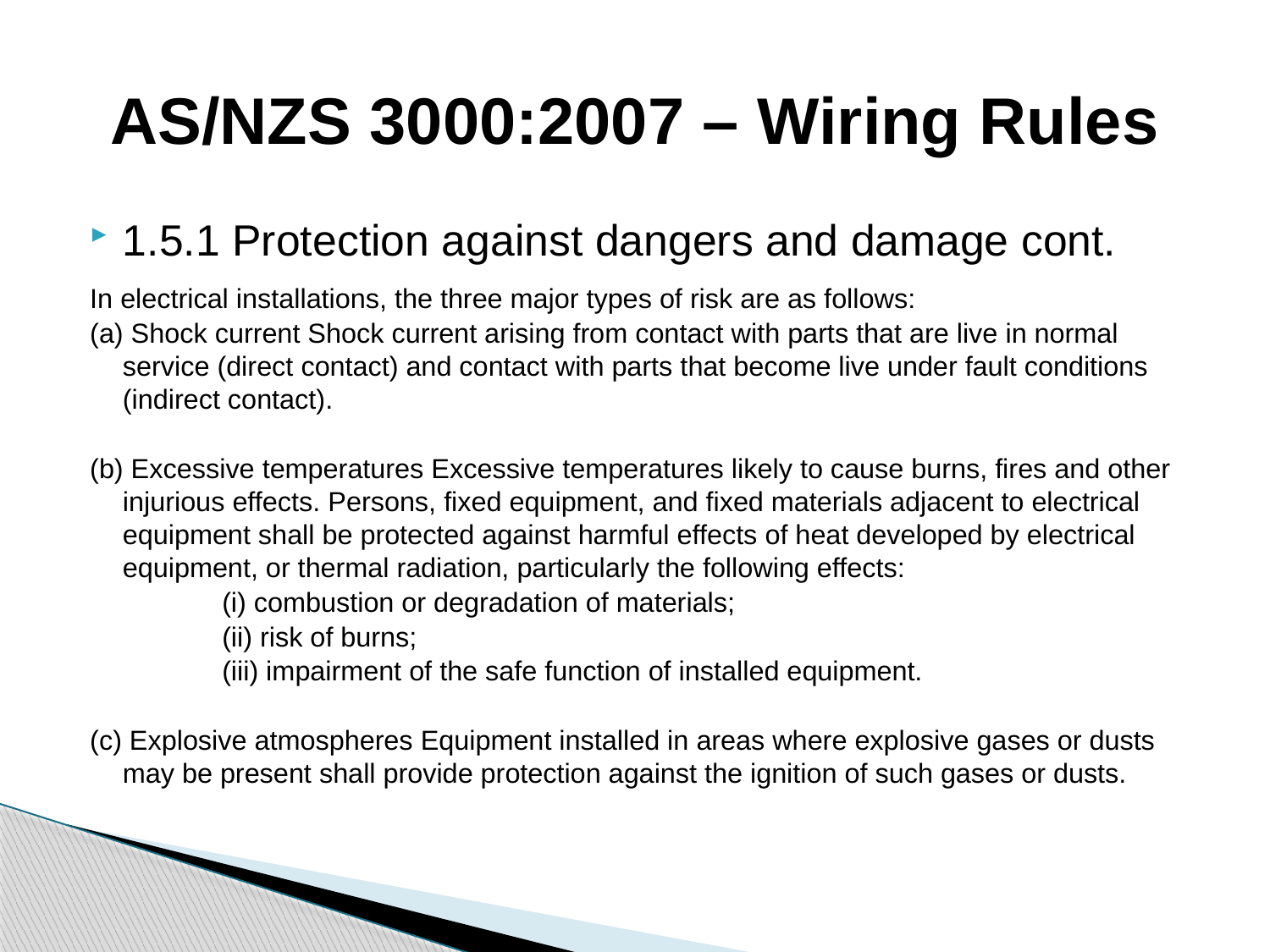

# AS/NZS 3000:2007 – Wiring Rules
1.5.1 Protection against dangers and damage cont.

In electrical installations, the three major types of risk are as follows:
(a) Shock current Shock current arising from contact with parts that are live in normal service (direct contact) and contact with parts that become live under fault conditions (indirect contact).

(b) Excessive temperatures Excessive temperatures likely to cause burns, fires and other injurious effects. Persons, fixed equipment, and fixed materials adjacent to electrical equipment shall be protected against harmful effects of heat developed by electrical equipment, or thermal radiation, particularly the following effects:
(i) combustion or degradation of materials;
(ii) risk of burns;
(iii) impairment of the safe function of installed equipment.

(c) Explosive atmospheres Equipment installed in areas where explosive gases or dusts may be present shall provide protection against the ignition of such gases or dusts.